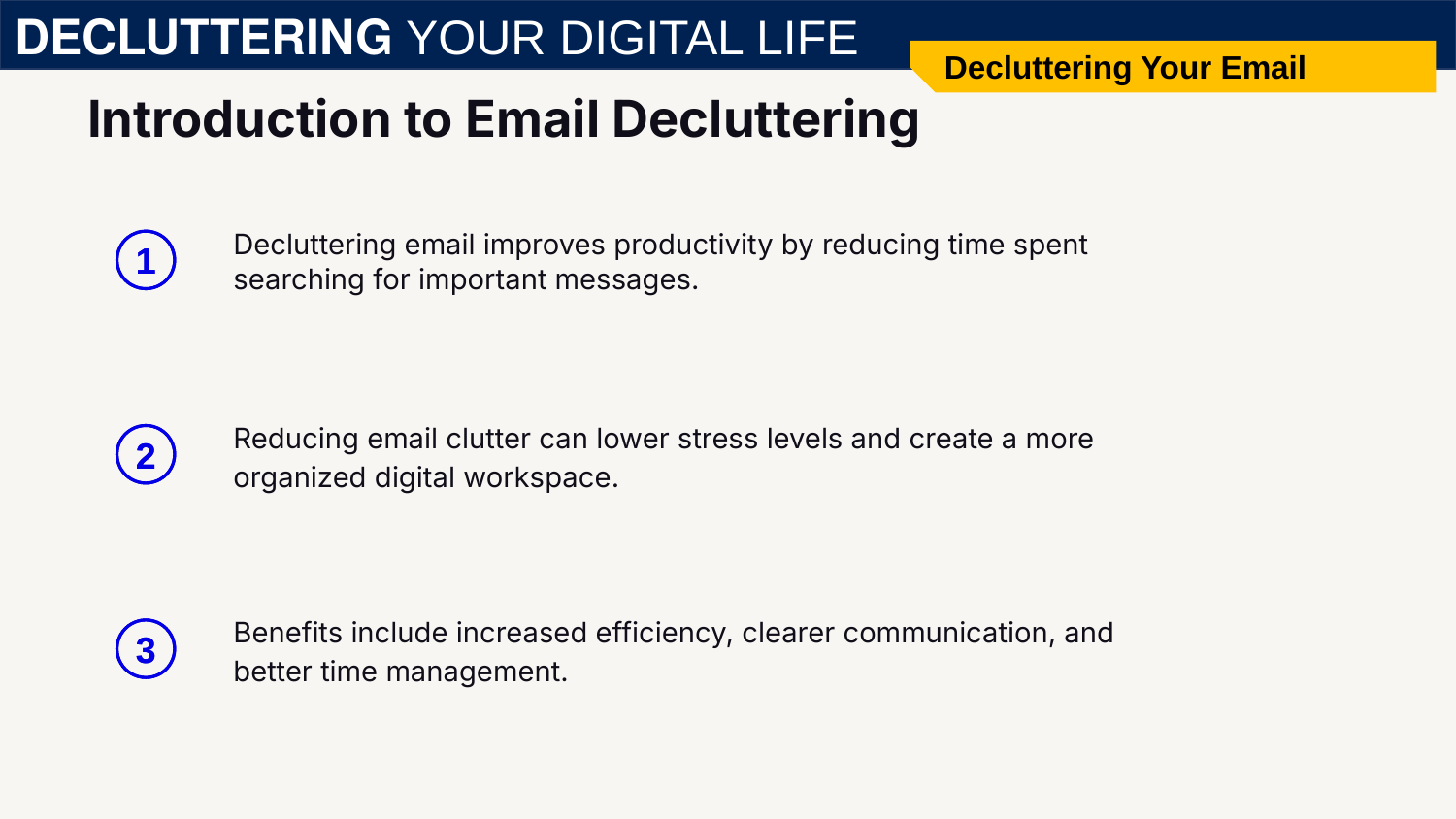

DECLUTTERING YOUR DIGITAL LIFE
Decluttering Your Email

# Introduction to Email Decluttering
Decluttering email improves productivity by reducing time spent searching for important messages.
1
Reducing email clutter can lower stress levels and create a more organized digital workspace.
2
Benefits include increased efficiency, clearer communication, and better time management.
3